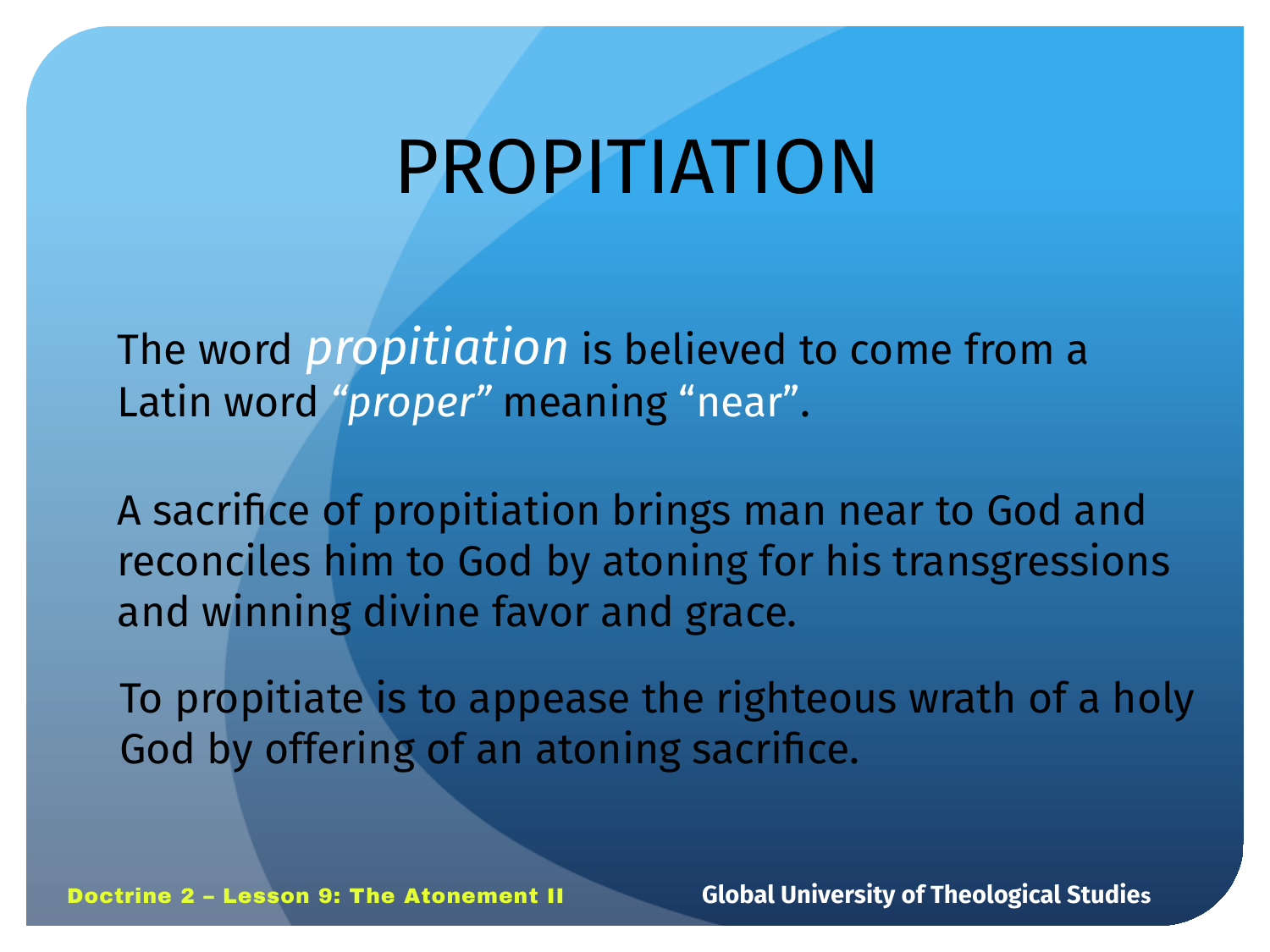

PROPITIATION
The word propitiation is believed to come from a Latin word “proper” meaning “near”.
A sacrifice of propitiation brings man near to God and reconciles him to God by atoning for his transgressions and winning divine favor and grace.
To propitiate is to appease the righteous wrath of a holy God by offering of an atoning sacrifice.
Doctrine 2 – Lesson 9: The Atonement II		Global University of Theological Studies